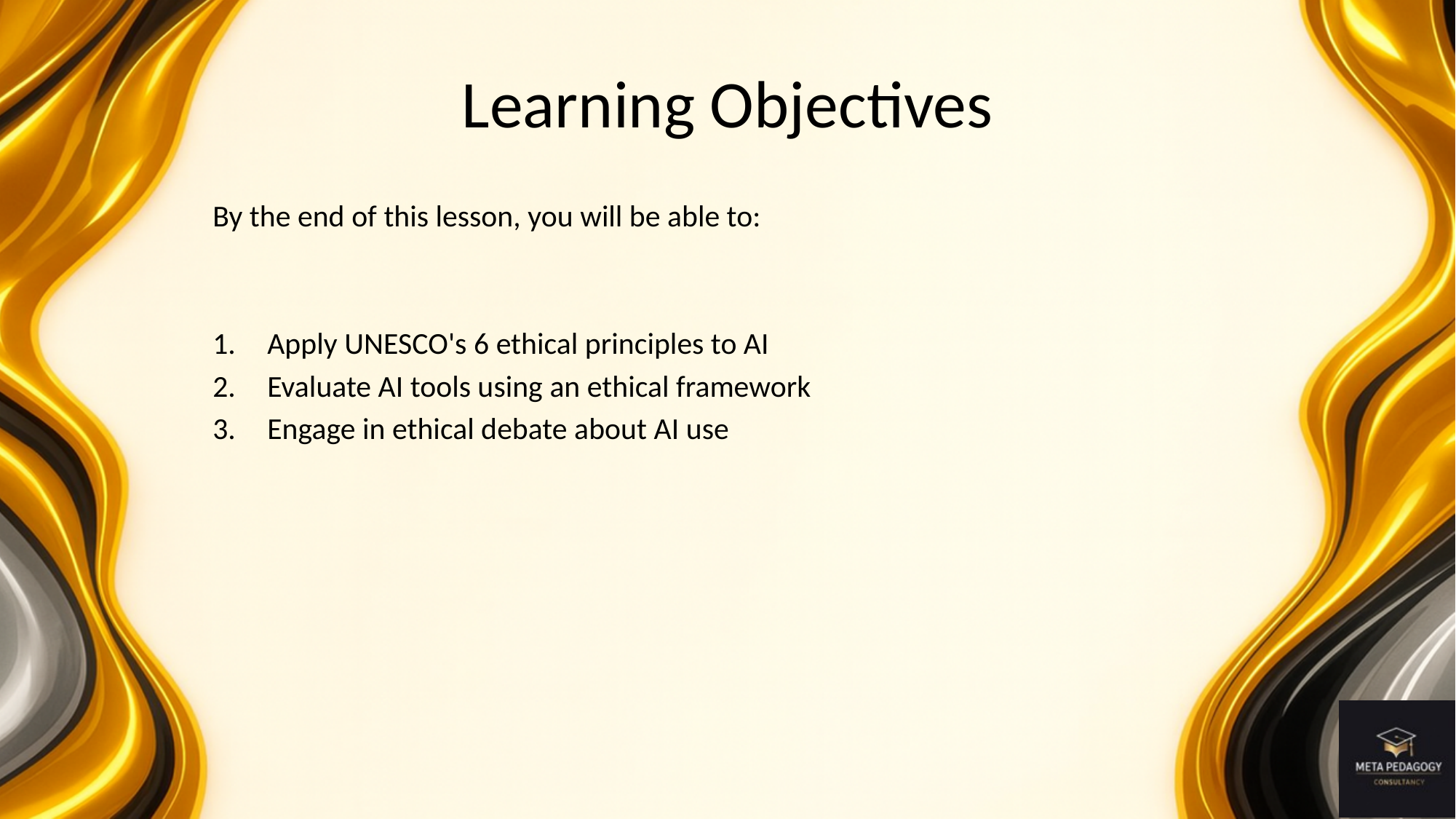

# Learning Objectives
By the end of this lesson, you will be able to:

Apply UNESCO's 6 ethical principles to AI
Evaluate AI tools using an ethical framework
Engage in ethical debate about AI use